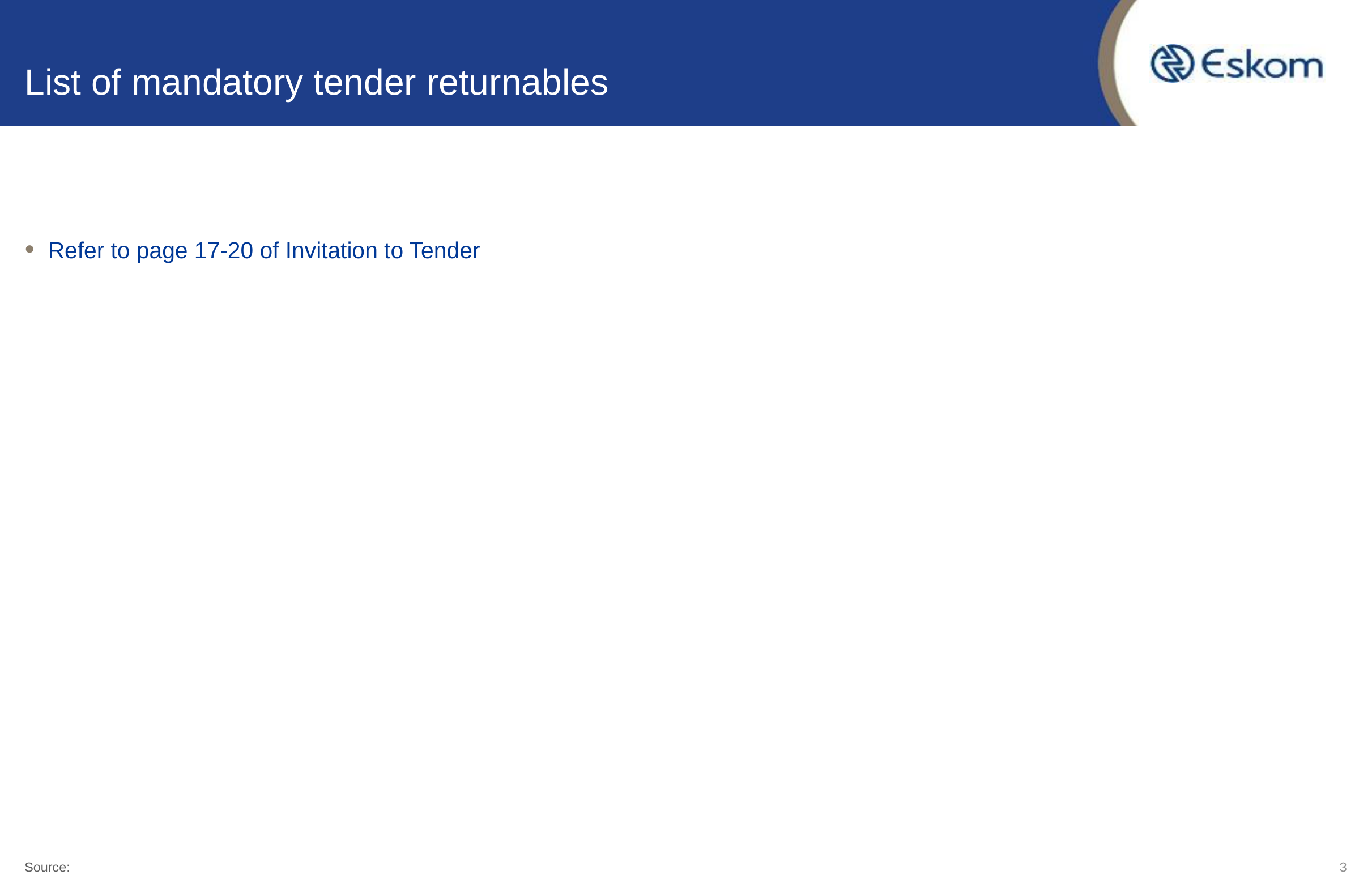

# List of mandatory tender returnables

Refer to page 17-20 of Invitation to Tender
3
Source: